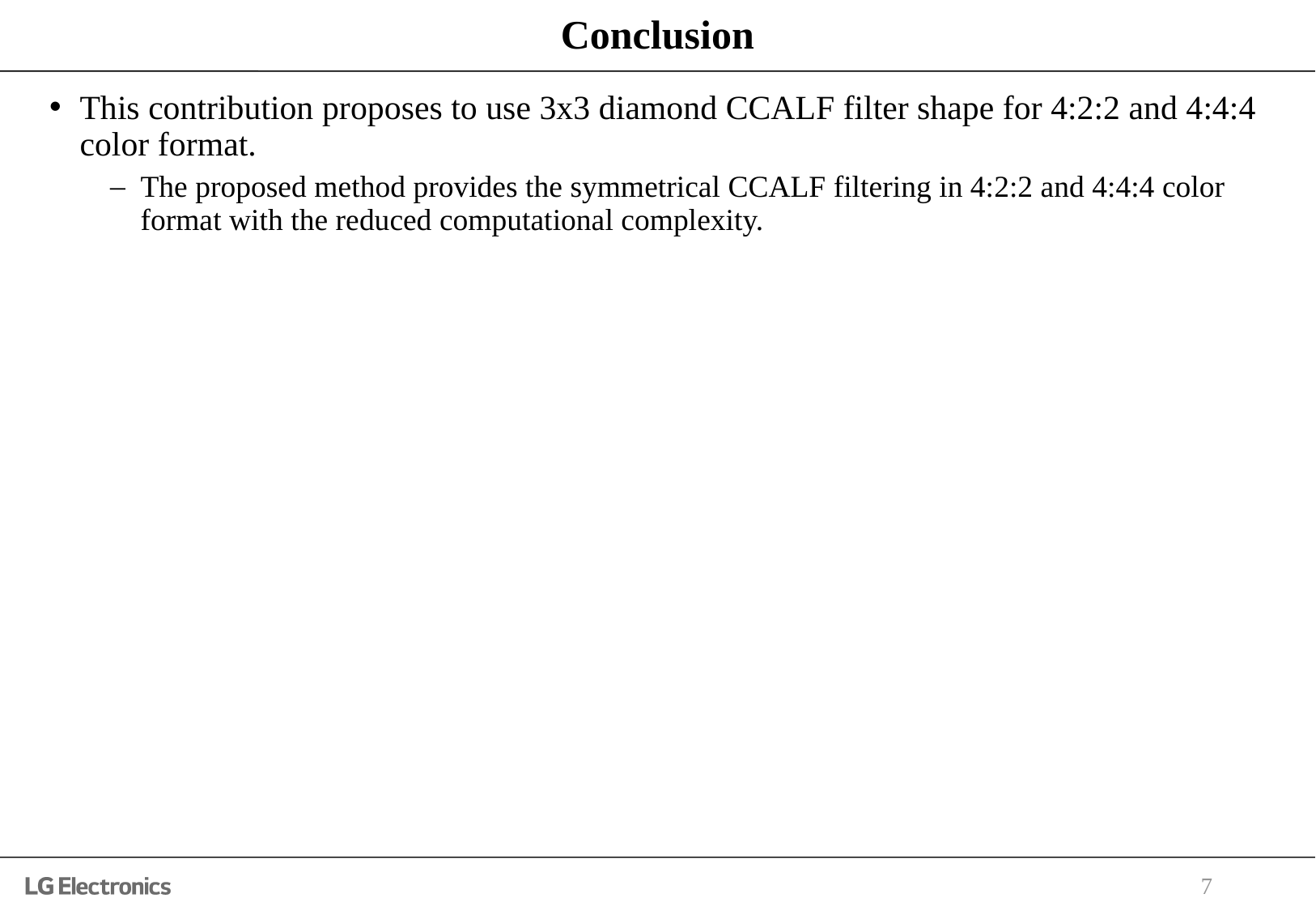

# Conclusion
This contribution proposes to use 3x3 diamond CCALF filter shape for 4:2:2 and 4:4:4 color format.
The proposed method provides the symmetrical CCALF filtering in 4:2:2 and 4:4:4 color format with the reduced computational complexity.

7